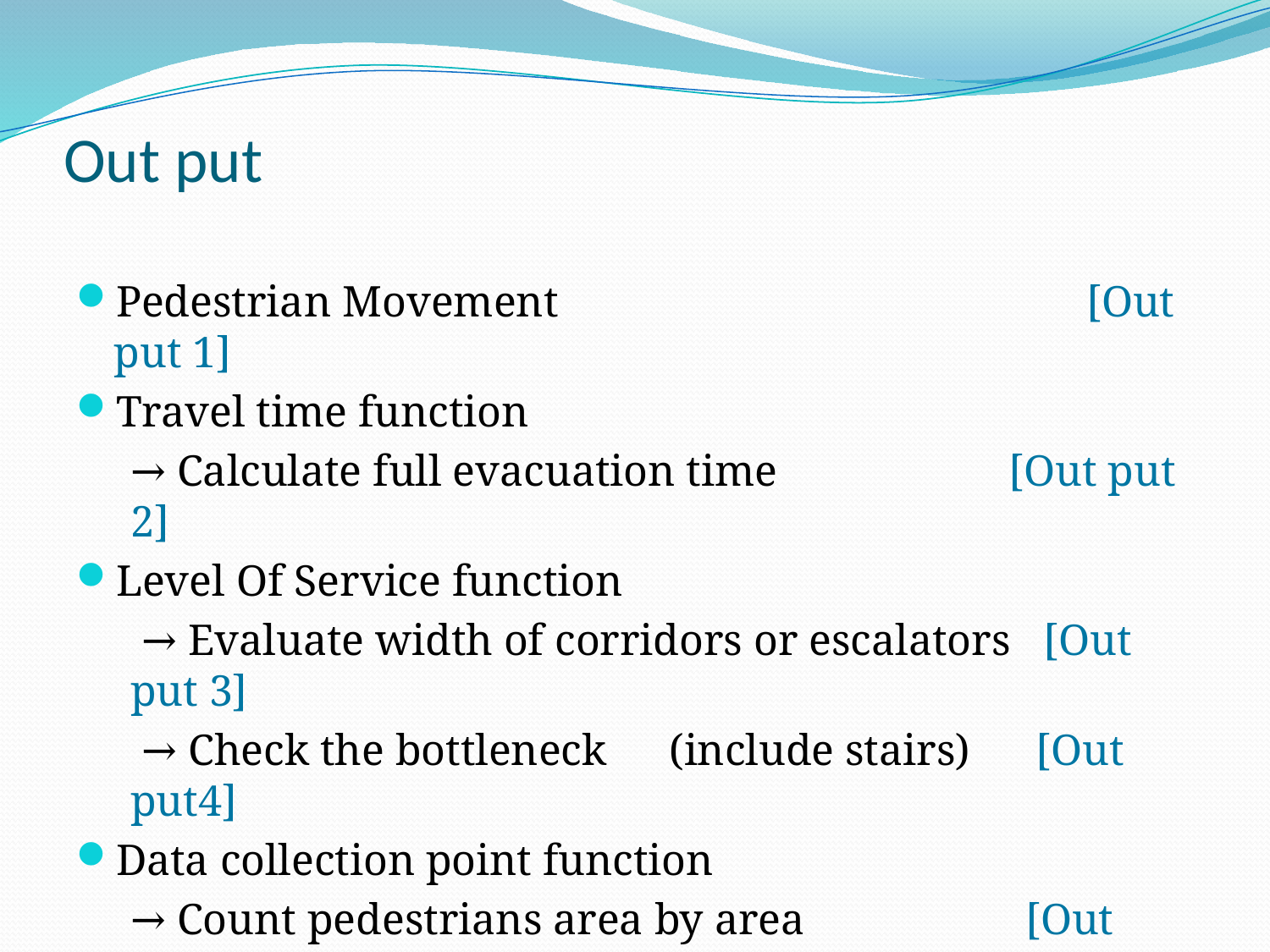

Out put
Pedestrian Movement 　　　　　               　　      [Out put 1]
Travel time function
→ Calculate full evacuation time                     [Out put 2]
Level Of Service function
 → Evaluate width of corridors or escalators   [Out put 3]
 → Check the bottleneck　(include stairs)      [Out put4]
Data collection point function
→ Count pedestrians area by area                    [Out put5]
Videos recoding function
→ Easy to understand for everybody               [Out put6]